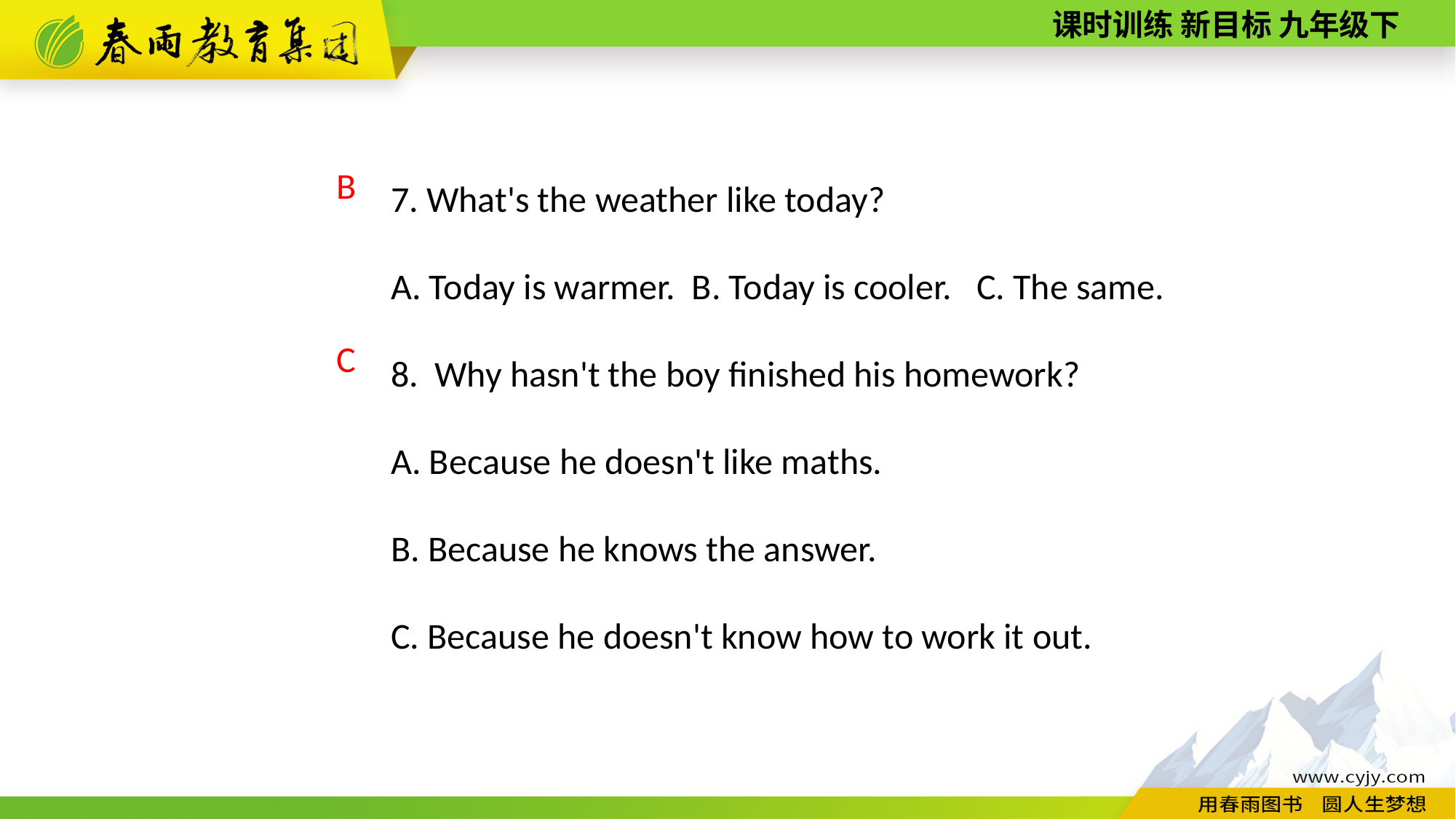

7. What's the weather like today?
A. Today is warmer.  B. Today is cooler.   C. The same.
8.  Why hasn't the boy finished his homework?
A. Because he doesn't like maths.
B. Because he knows the answer.
C. Because he doesn't know how to work it out.
B
C